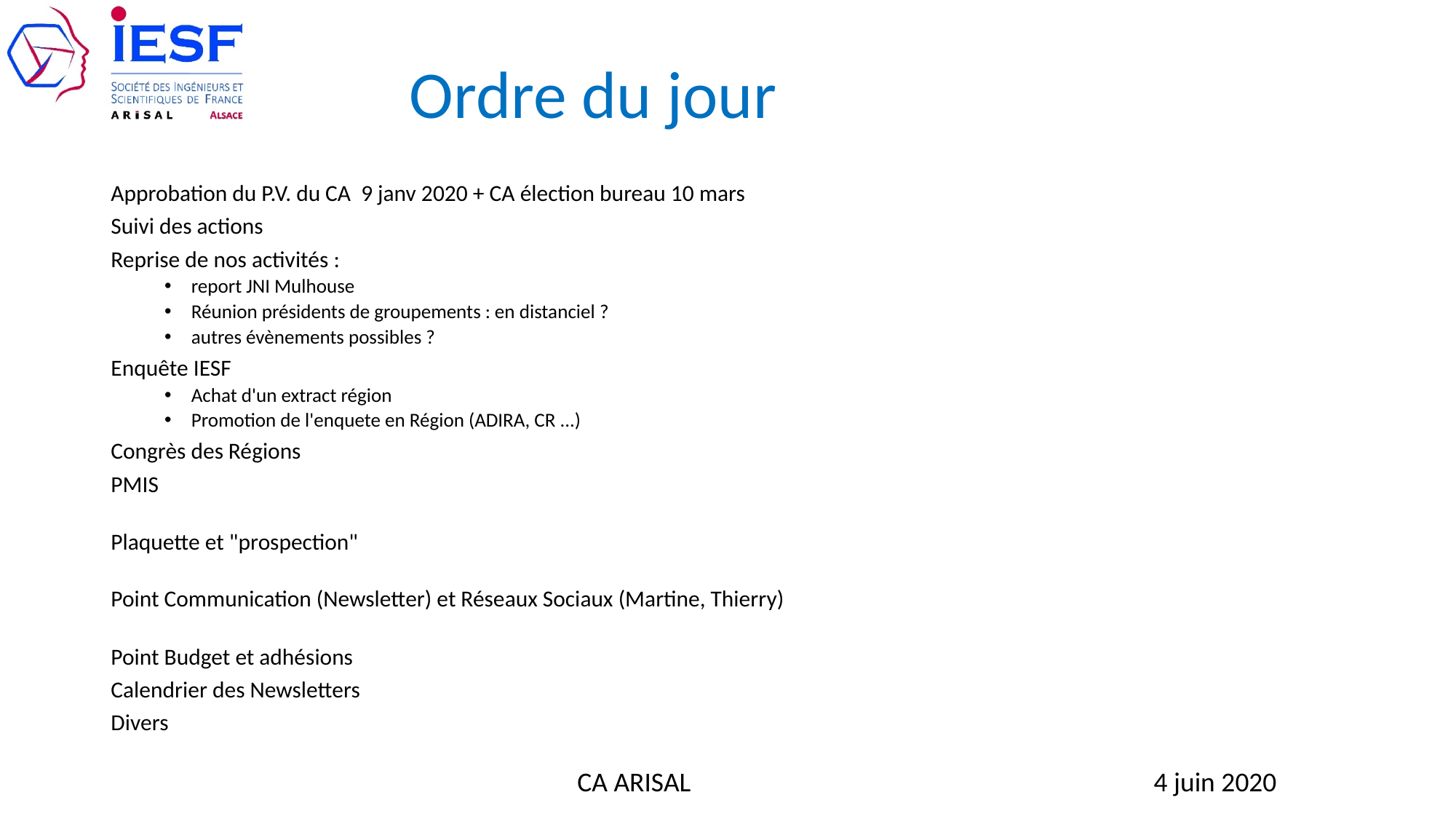

# Ordre du jour
Approbation du P.V. du CA  9 janv 2020 + CA élection bureau 10 mars
Suivi des actions
Reprise de nos activités :
report JNI Mulhouse
Réunion présidents de groupements : en distanciel ?
autres évènements possibles ?
Enquête IESF
Achat d'un extract région
Promotion de l'enquete en Région (ADIRA, CR ...)
Congrès des Régions
PMIS
Plaquette et "prospection"
Point Communication (Newsletter) et Réseaux Sociaux (Martine, Thierry)
Point Budget et adhésions
Calendrier des Newsletters
Divers